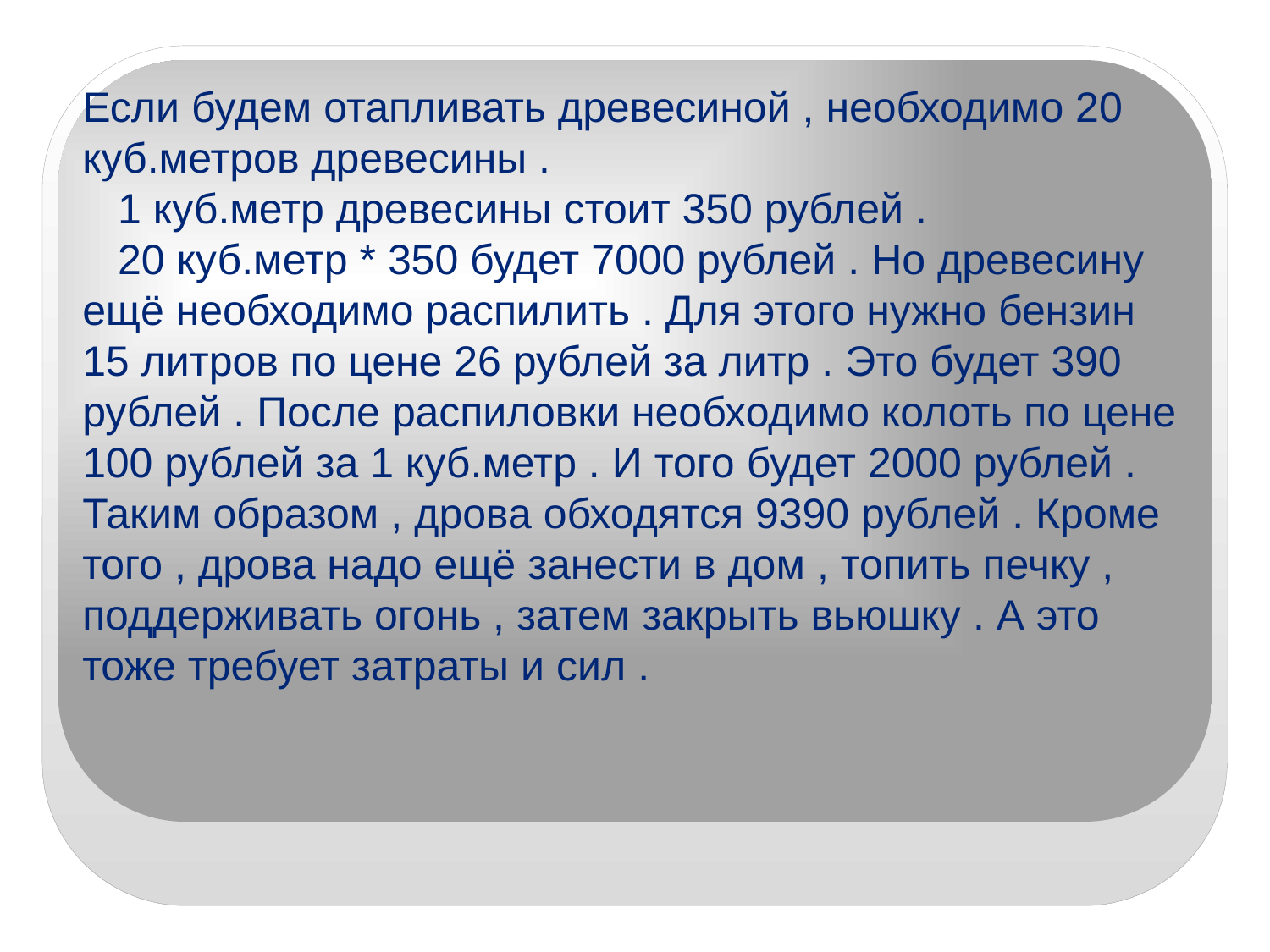

Если будем отапливать древесиной , необходимо 20 куб.метров древесины .
   1 куб.метр древесины стоит 350 рублей .
   20 куб.метр * 350 будет 7000 рублей . Но древесину ещё необходимо распилить . Для этого нужно бензин 15 литров по цене 26 рублей за литр . Это будет 390 рублей . После распиловки необходимо колоть по цене 100 рублей за 1 куб.метр . И того будет 2000 рублей . Таким образом , дрова обходятся 9390 рублей . Кроме того , дрова надо ещё занести в дом , топить печку , поддерживать огонь , затем закрыть вьюшку . А это тоже требует затраты и сил .